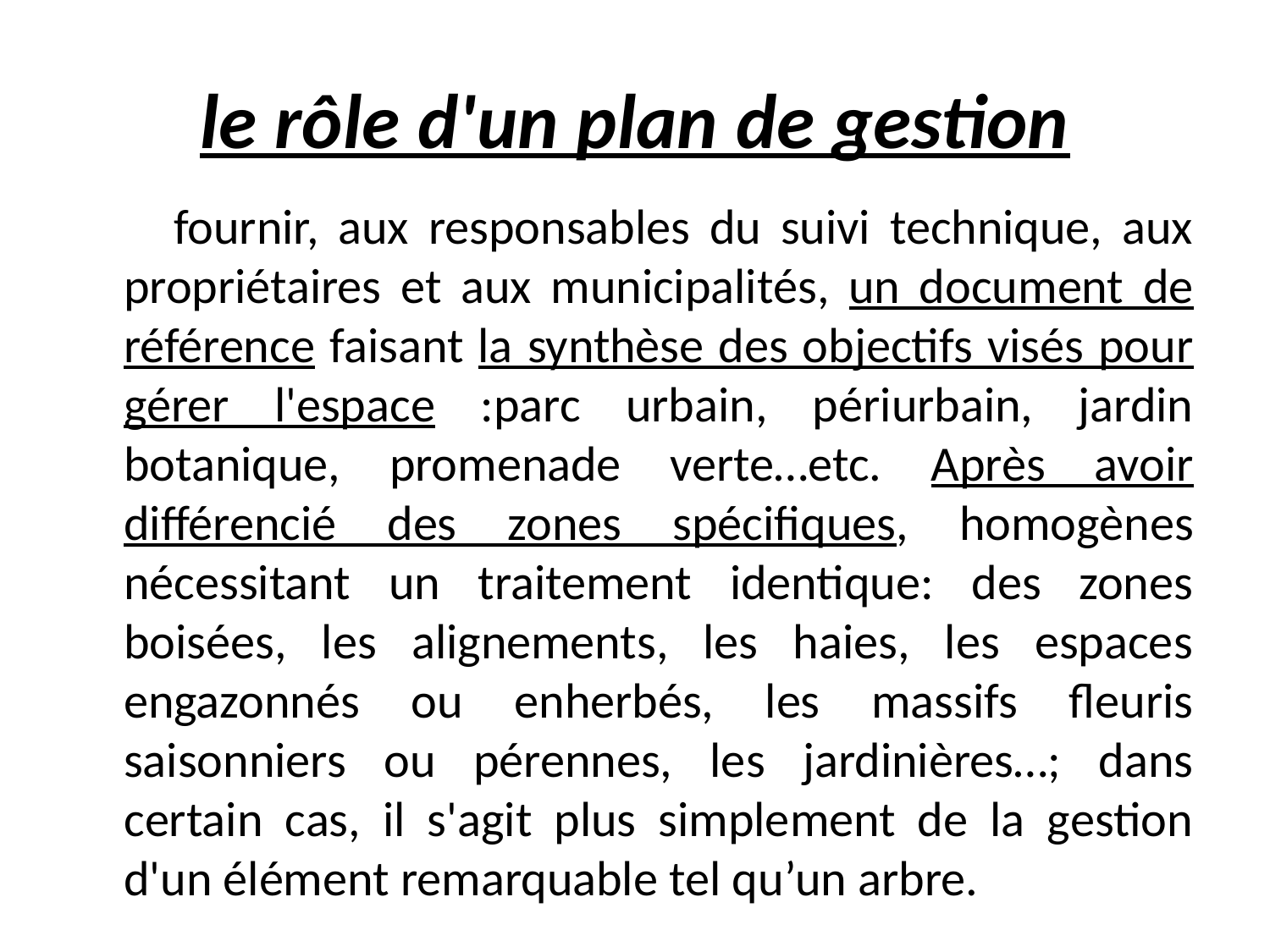

# le rôle d'un plan de gestion
     fournir, aux responsables du suivi technique, aux propriétaires et aux municipalités, un document de référence faisant la synthèse des objectifs visés pour gérer l'espace :parc urbain, périurbain, jardin botanique, promenade verte…etc. Après avoir différencié des zones spécifiques, homogènes nécessitant un traitement identique: des zones boisées, les alignements, les haies, les espaces engazonnés ou enherbés, les massifs fleuris saisonniers ou pérennes, les jardinières…; dans certain cas, il s'agit plus simplement de la gestion d'un élément remarquable tel qu’un arbre.